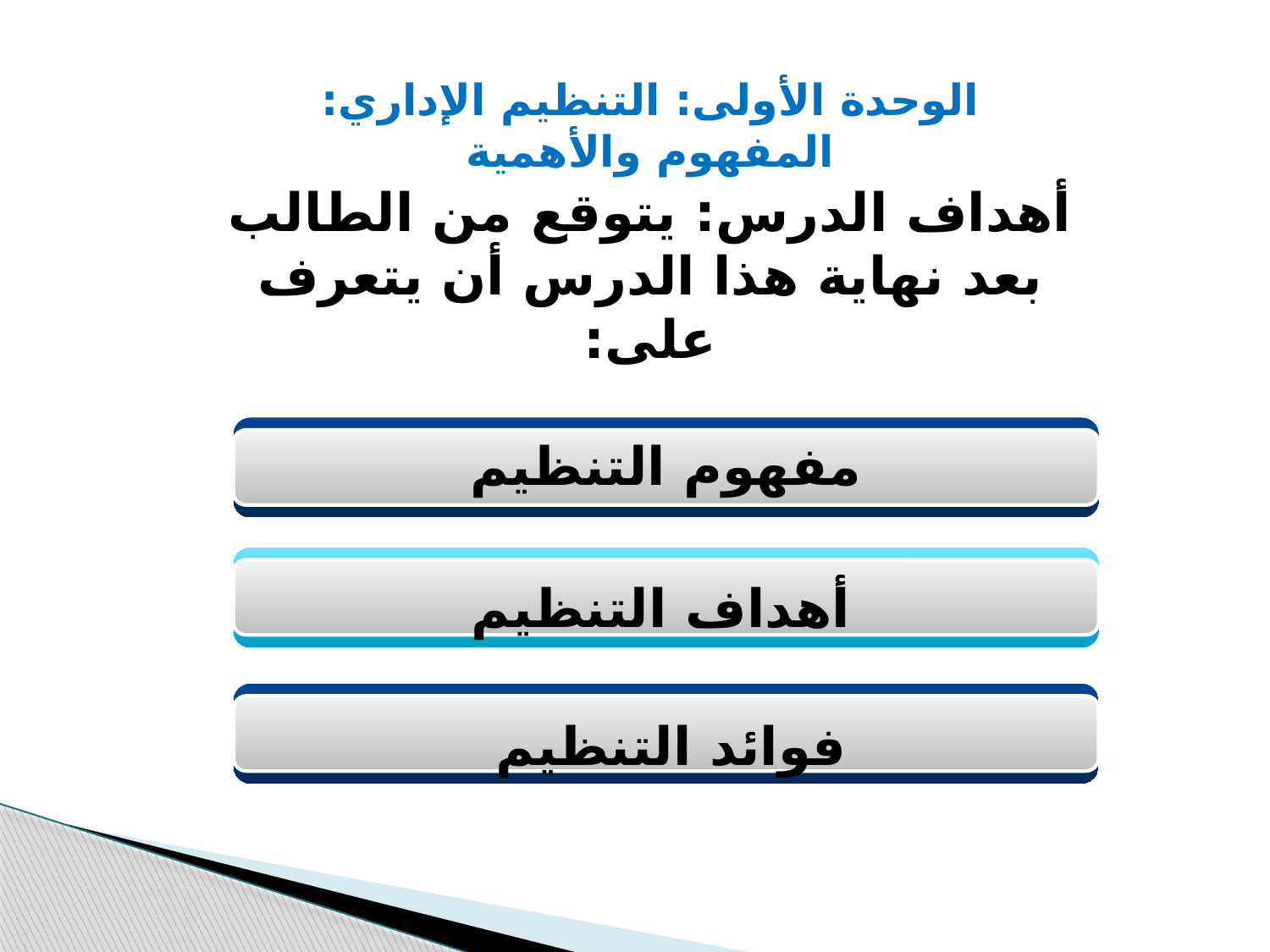

الوحدة الأولى: التنظيم الإداري: المفهوم والأهمية
أهداف الدرس: يتوقع من الطالب بعد نهاية هذا الدرس أن يتعرف على:

مفهوم التنظيم

أهداف التنظيم

فوائد التنظيم